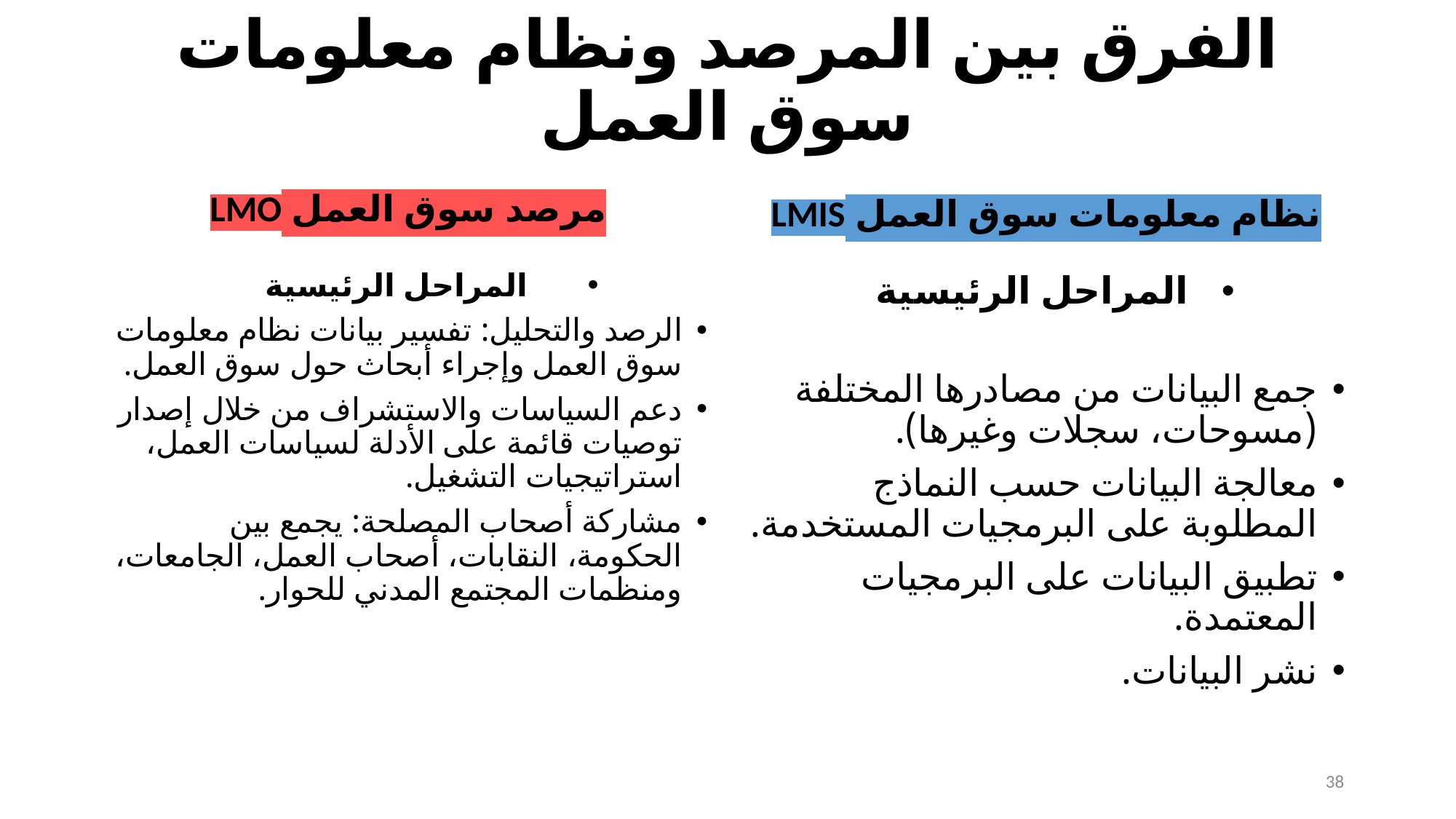

# الفرق بين المرصد ونظام معلومات سوق العمل
مرصد سوق العمل LMO
نظام معلومات سوق العمل LMIS
المراحل الرئيسية
الرصد والتحليل: تفسير بيانات نظام معلومات سوق العمل وإجراء أبحاث حول سوق العمل.
دعم السياسات والاستشراف من خلال إصدار توصيات قائمة على الأدلة لسياسات العمل، استراتيجيات التشغيل.
مشاركة أصحاب المصلحة: يجمع بين الحكومة، النقابات، أصحاب العمل، الجامعات، ومنظمات المجتمع المدني للحوار.
المراحل الرئيسية
جمع البيانات من مصادرها المختلفة (مسوحات، سجلات وغيرها).
معالجة البيانات حسب النماذج المطلوبة على البرمجيات المستخدمة.
تطبيق البيانات على البرمجيات المعتمدة.
نشر البيانات.
38